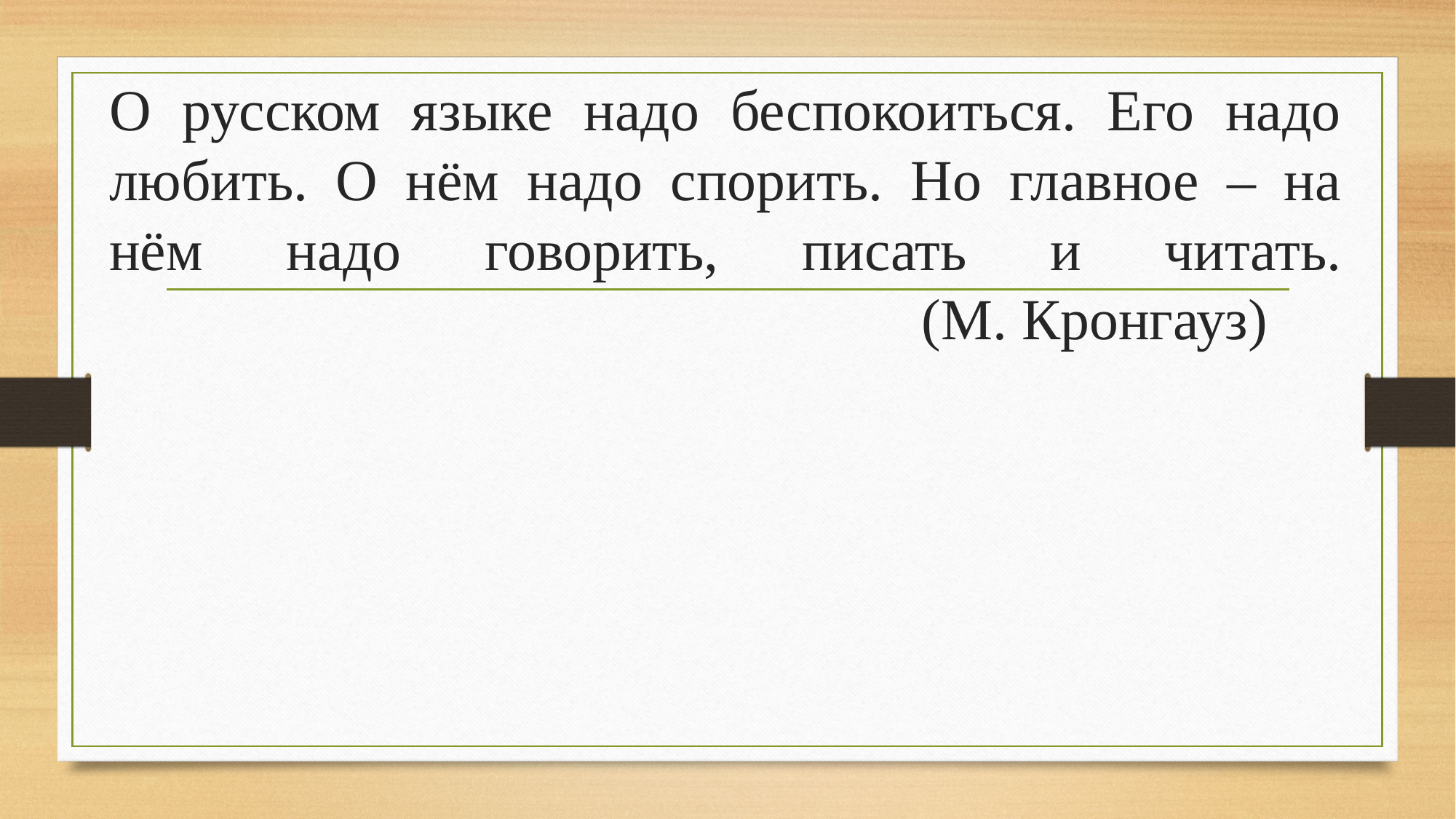

# О русском языке надо беспокоиться. Его надо любить. О нём надо спорить. Но главное – на нём надо говорить, писать и читать. (М. Кронгауз)